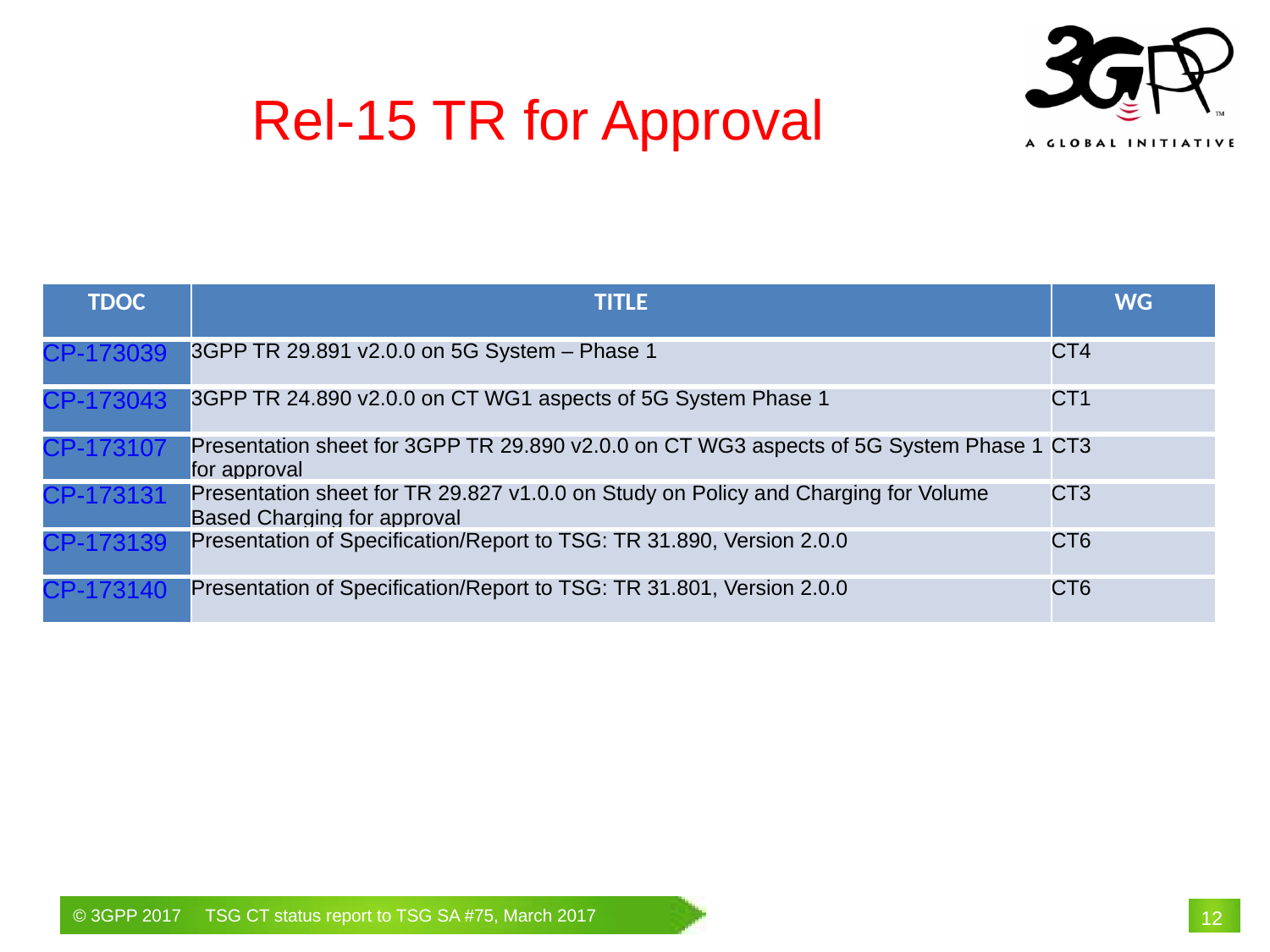

Rel-15 TR for Approval

| TDOC | TITLE | WG |
| --- | --- | --- |
| CP-173039 | 3GPP TR 29.891 v2.0.0 on 5G System – Phase 1 | CT4 |
| CP-173043 | 3GPP TR 24.890 v2.0.0 on CT WG1 aspects of 5G System Phase 1 | CT1 |
| CP-173107 | Presentation sheet for 3GPP TR 29.890 v2.0.0 on CT WG3 aspects of 5G System Phase 1 for approval | CT3 |
| CP-173131 | Presentation sheet for TR 29.827 v1.0.0 on Study on Policy and Charging for Volume Based Charging for approval | CT3 |
| CP-173139 | Presentation of Specification/Report to TSG: TR 31.890, Version 2.0.0 | CT6 |
| CP-173140 | Presentation of Specification/Report to TSG: TR 31.801, Version 2.0.0 | CT6 |

# 12